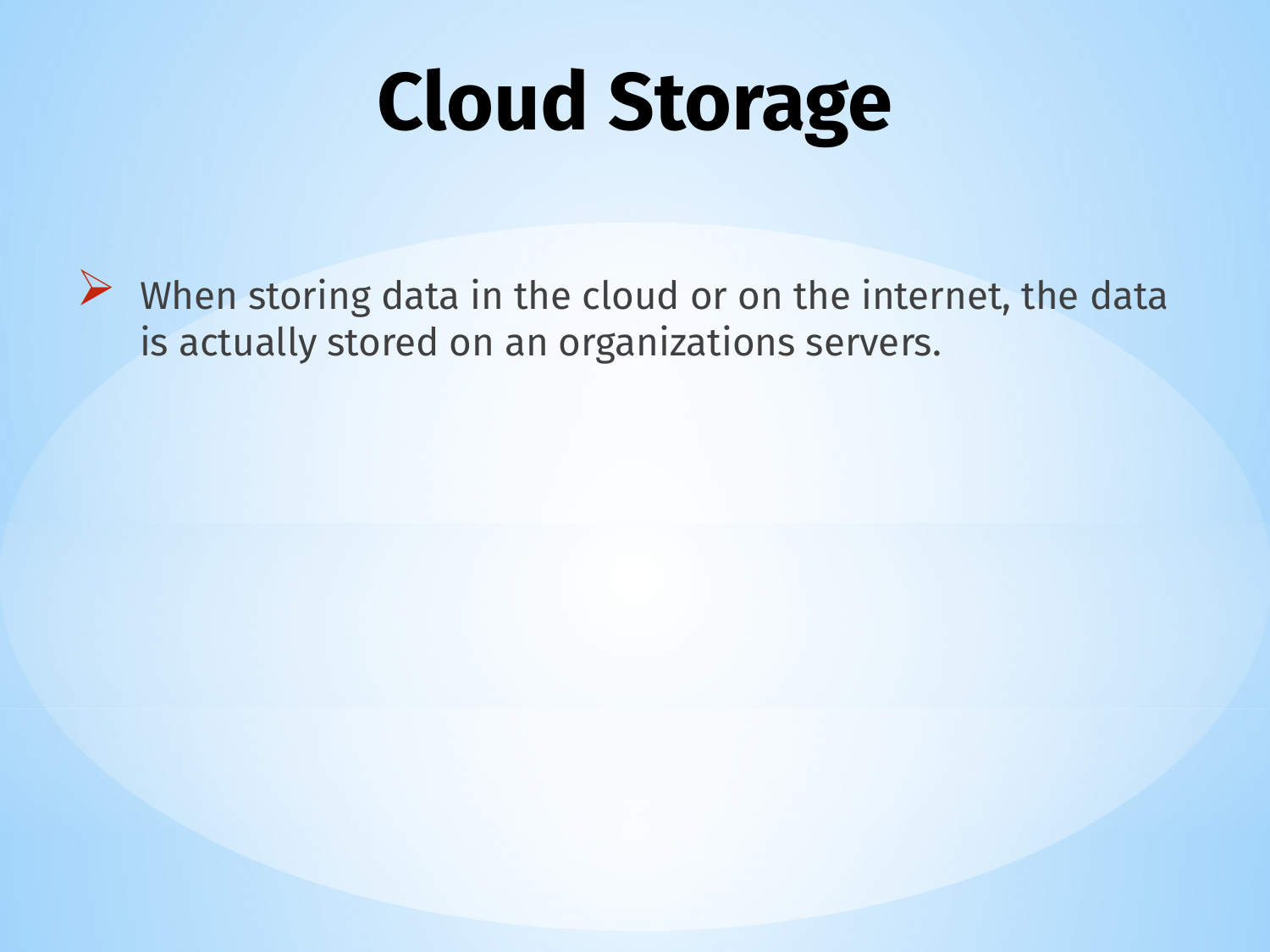

# Cloud Storage
When storing data in the cloud or on the internet, the data is actually stored on an organizations servers.